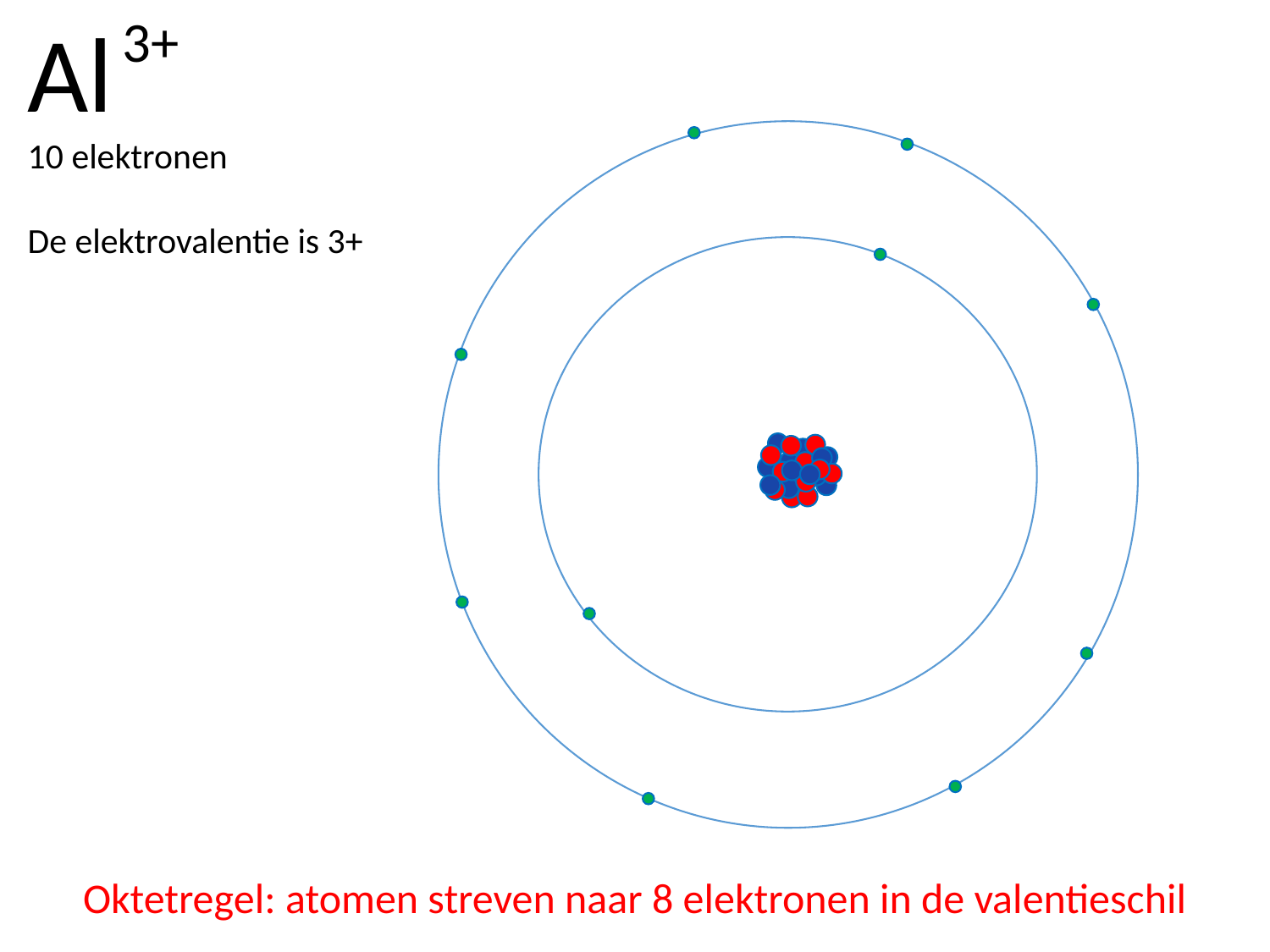

Al
10 elektronen

De elektrovalentie is 3+
3+

Oktetregel: atomen streven naar 8 elektronen in de valentieschil